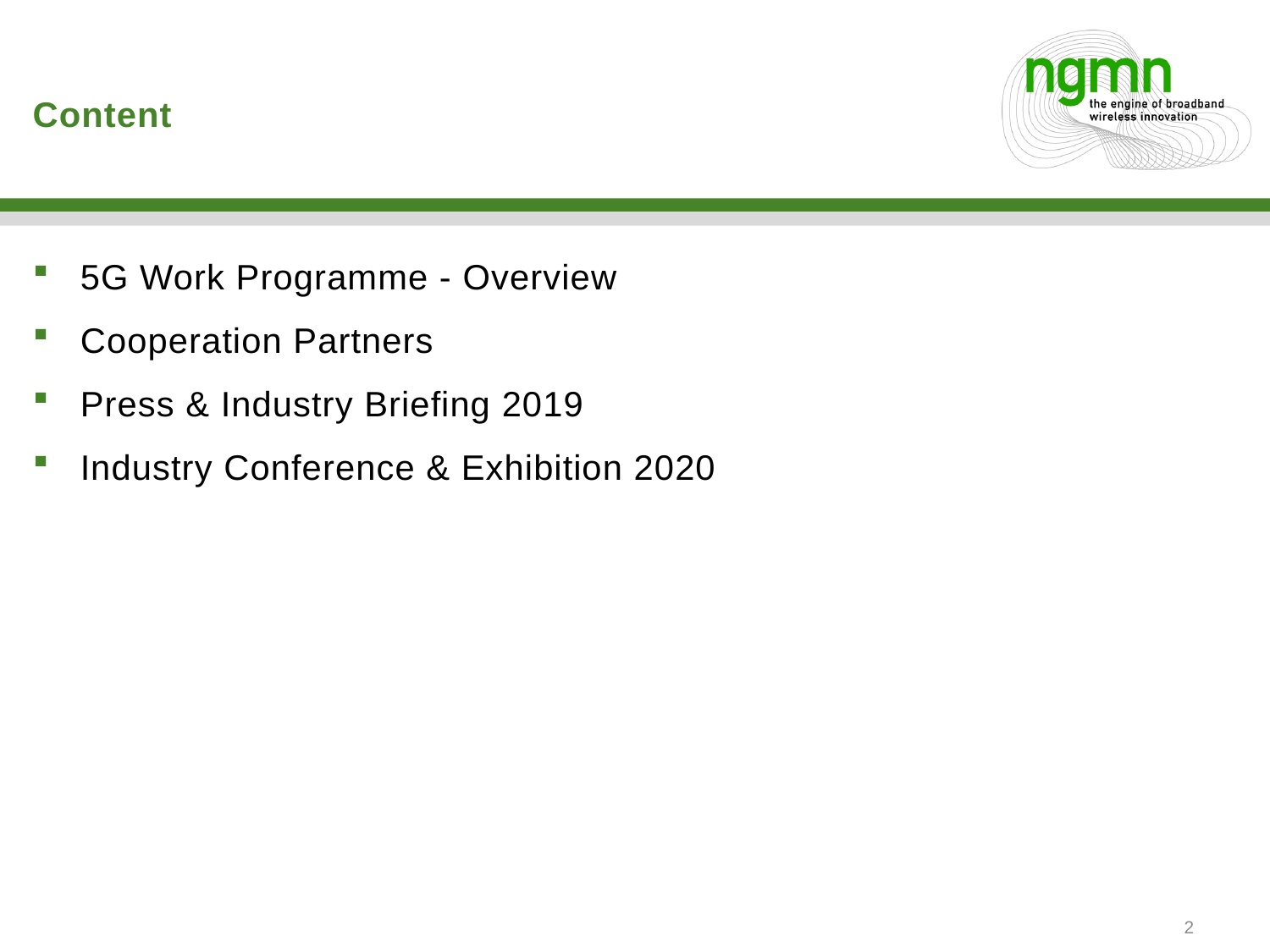

# Content
5G Work Programme - Overview
Cooperation Partners
Press & Industry Briefing 2019
Industry Conference & Exhibition 2020

2